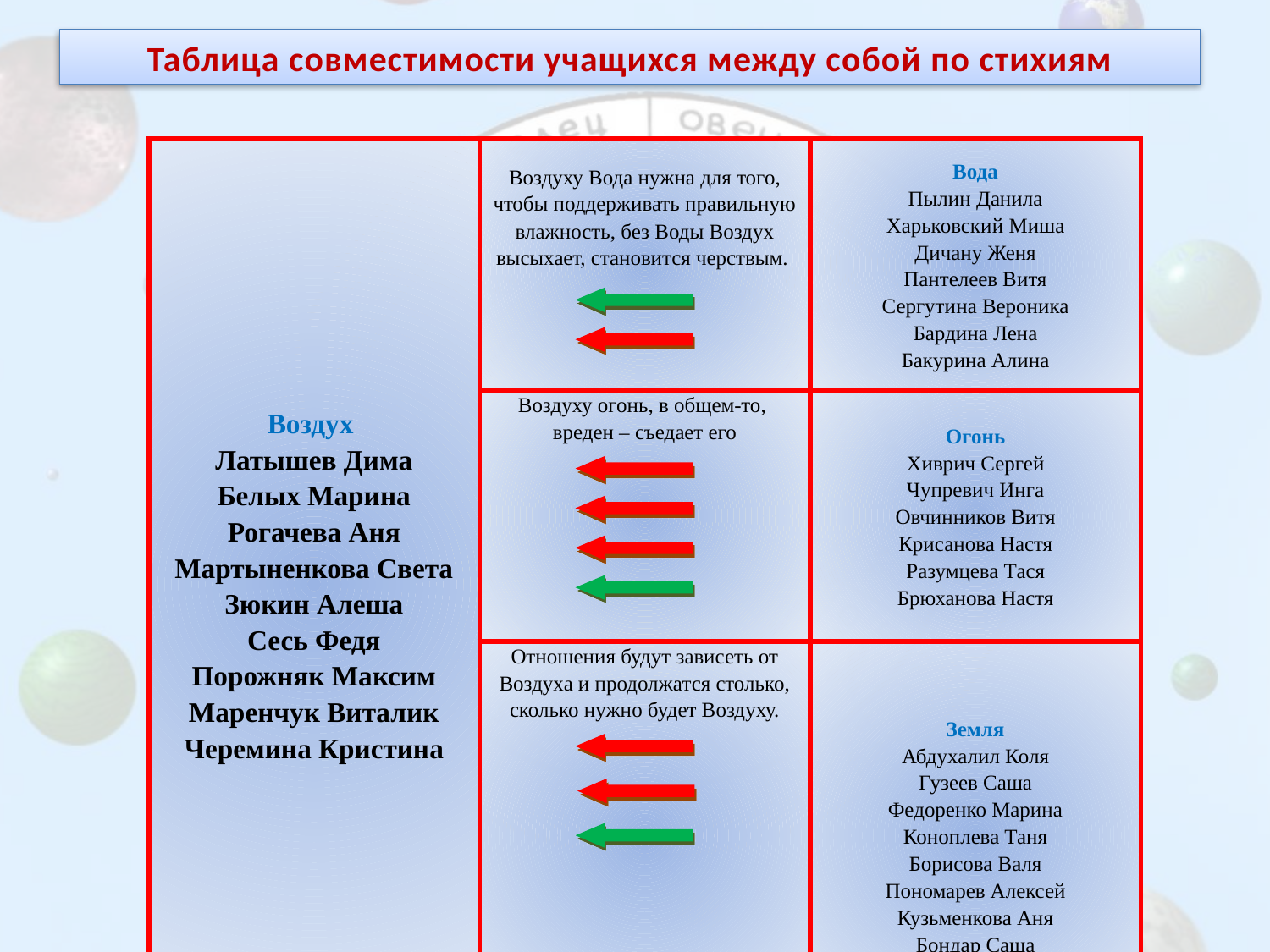

Таблица совместимости учащихся между собой по стихиям
| Воздух Латышев Дима Белых Марина Рогачева Аня Мартыненкова Света Зюкин Алеша Сесь Федя Порожняк Максим Маренчук Виталик Черемина Кристина | Воздуху Вода нужна для того, чтобы поддерживать правильную влажность, без Воды Воздух высыхает, становится черствым. | Вода Пылин Данила Харьковский Миша Дичану Женя Пантелеев Витя Сергутина Вероника Бардина Лена Бакурина Алина |
| --- | --- | --- |
|  | Воздуху огонь, в общем-то, вреден – съедает его | Огонь Хиврич Сергей Чупревич Инга Овчинников Витя Крисанова Настя Разумцева Тася Брюханова Настя |
|  | Отношения будут зависеть от Воздуха и продолжатся столько, сколько нужно будет Воздуху. | Земля Абдухалил Коля Гузеев Саша Федоренко Марина Коноплева Таня Борисова Валя Пономарев Алексей Кузьменкова Аня Бондар Саша |